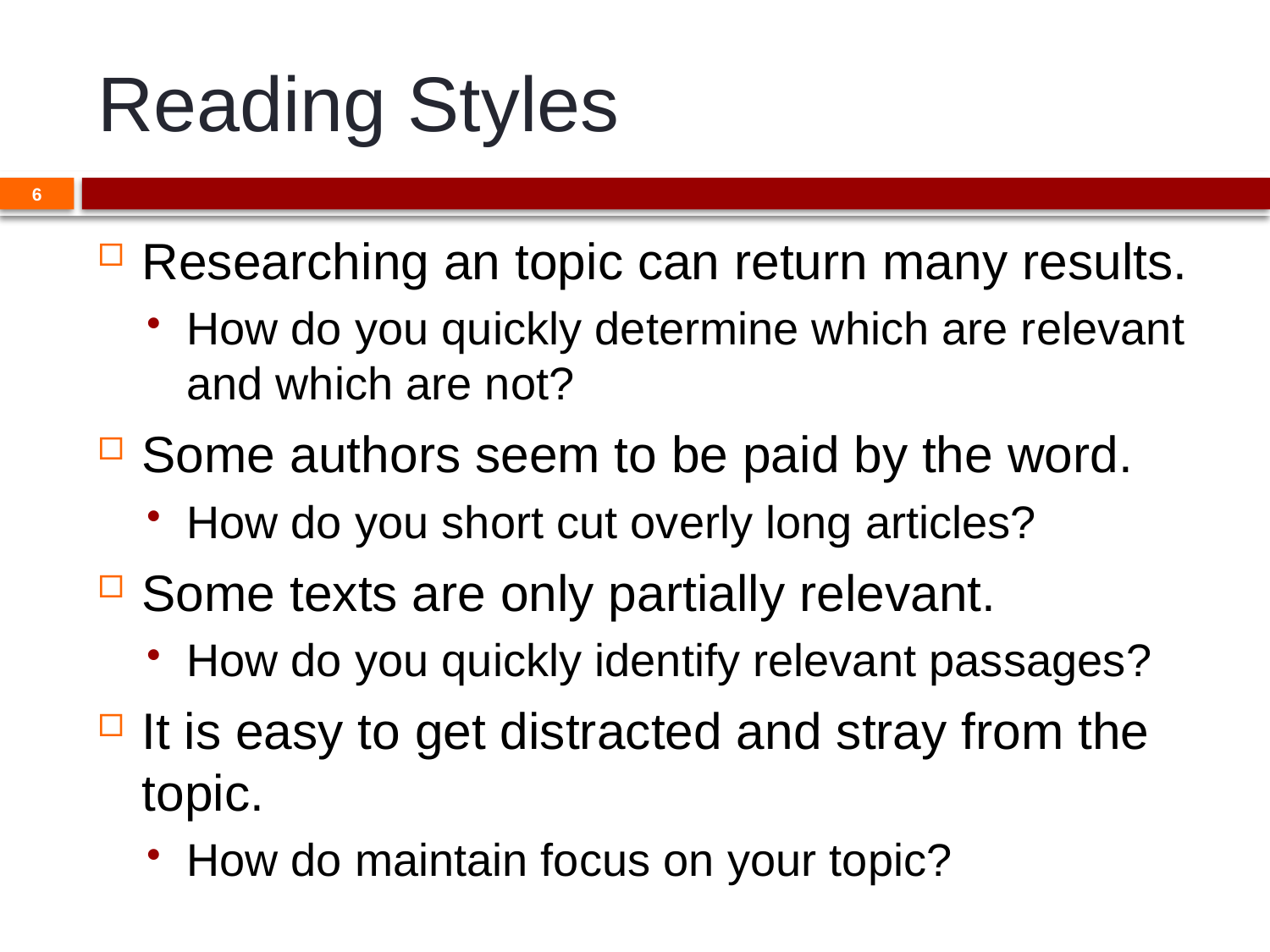

# Reading Styles
6
Researching an topic can return many results.
How do you quickly determine which are relevant and which are not?
Some authors seem to be paid by the word.
How do you short cut overly long articles?
Some texts are only partially relevant.
How do you quickly identify relevant passages?
It is easy to get distracted and stray from the topic.
How do maintain focus on your topic?